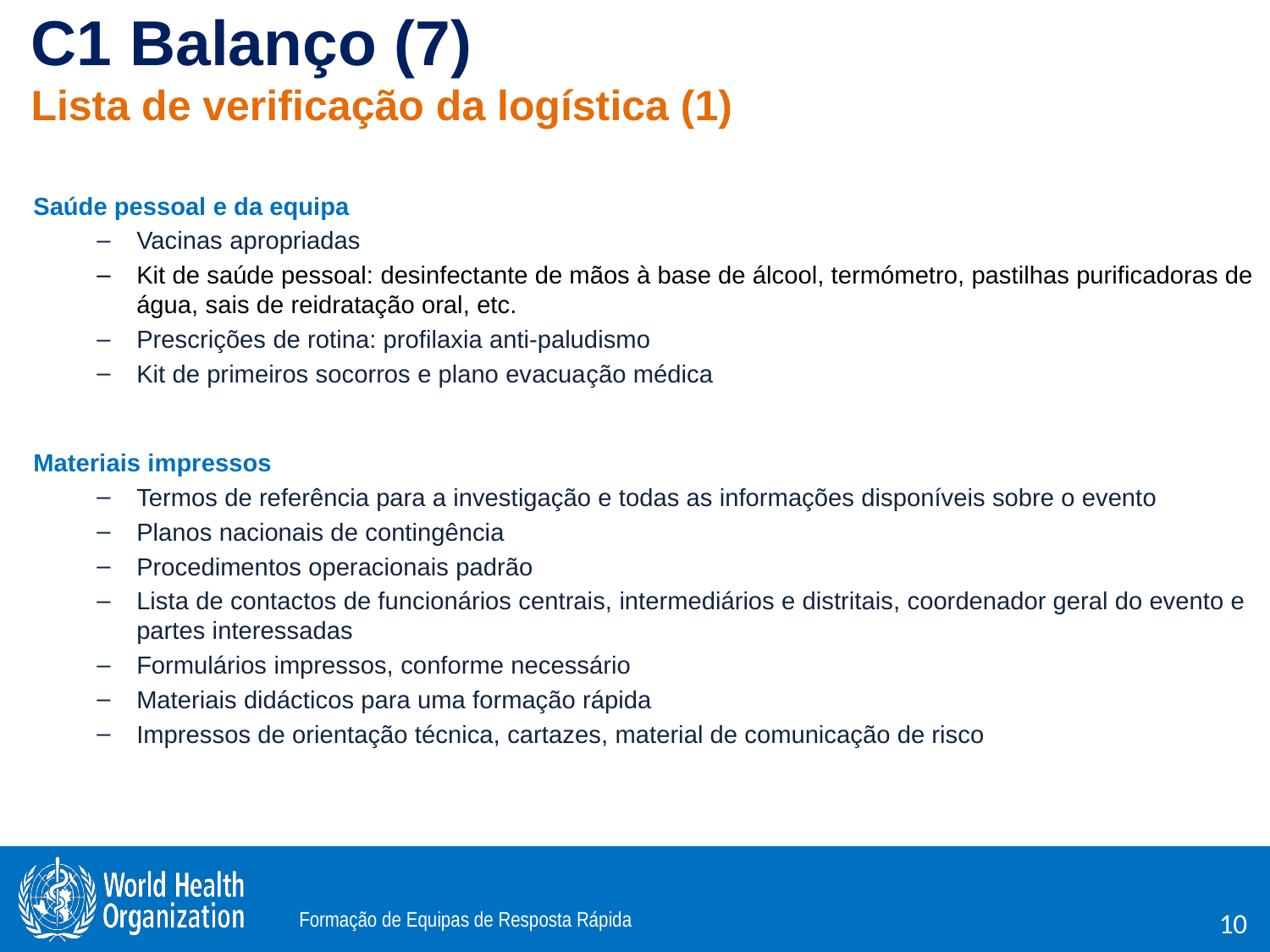

# C1 Balanço (7) Lista de verificação da logística (1)
Saúde pessoal e da equipa
Vacinas apropriadas
Kit de saúde pessoal: desinfectante de mãos à base de álcool, termómetro, pastilhas purificadoras de água, sais de reidratação oral, etc.
Prescrições de rotina: profilaxia anti-paludismo
Kit de primeiros socorros e plano evacuação médica

Materiais impressos
Termos de referência para a investigação e todas as informações disponíveis sobre o evento
Planos nacionais de contingência
Procedimentos operacionais padrão
Lista de contactos de funcionários centrais, intermediários e distritais, coordenador geral do evento e partes interessadas
Formulários impressos, conforme necessário
Materiais didácticos para uma formação rápida
Impressos de orientação técnica, cartazes, material de comunicação de risco